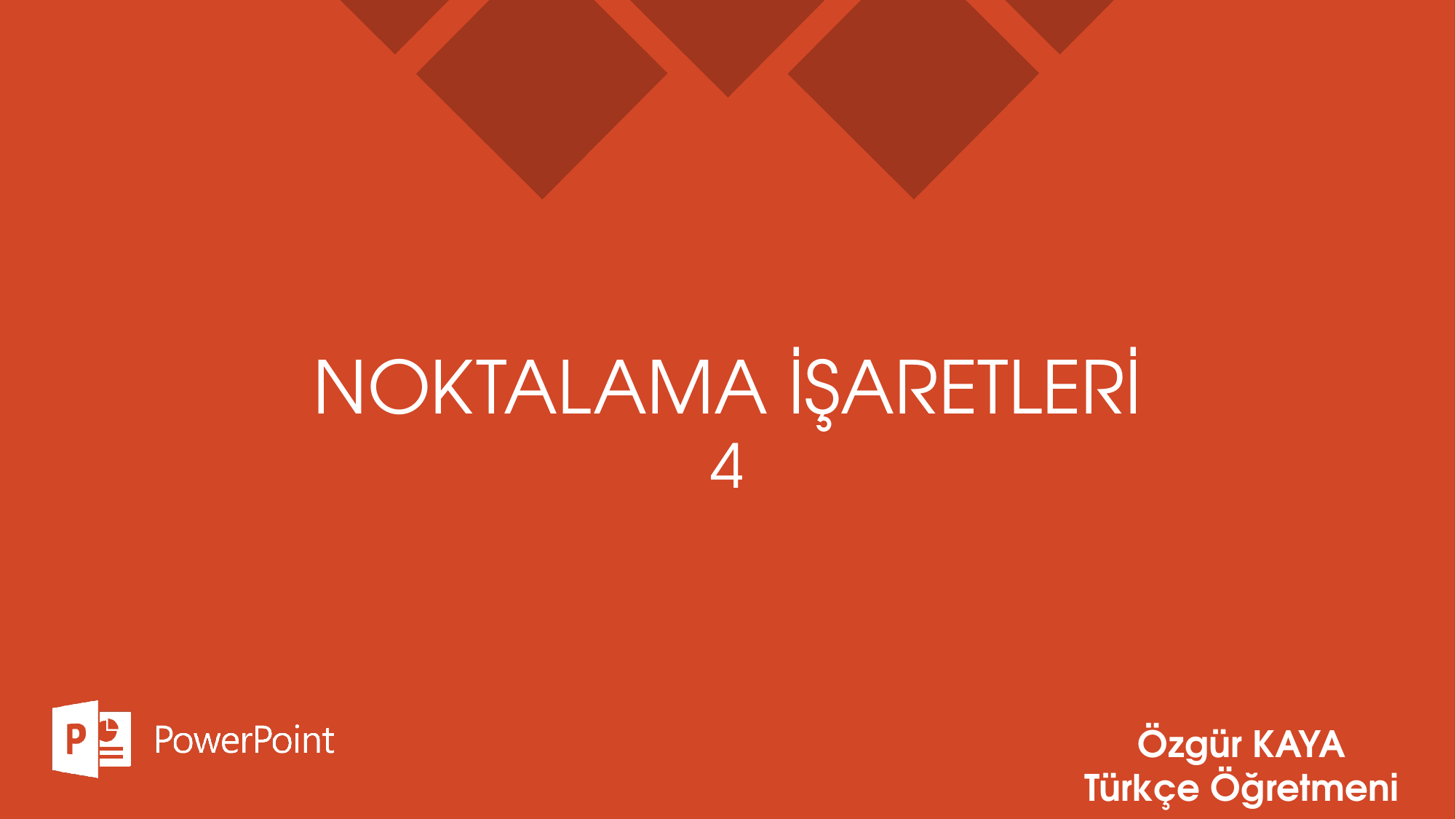

# NOKTALAMA İŞARETLERİ
4
Özgür KAYA
Türkçe Öğretmeni